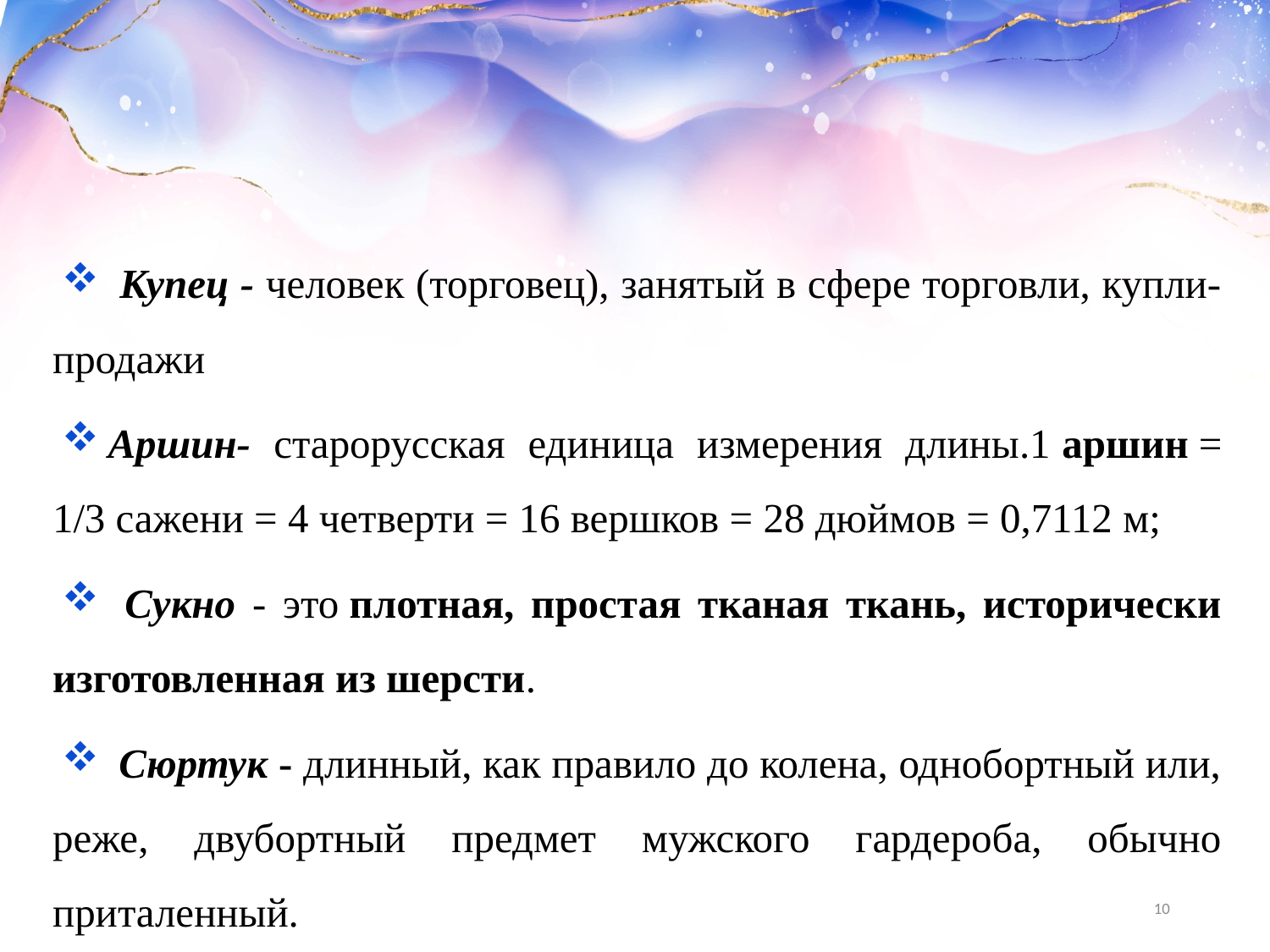

Купец - человек (торговец), занятый в сфере торговли, купли-продажи
Аршин- старорусская единица измерения длины.1 аршин = 1/3 сажени = 4 четверти = 16 вершков = 28 дюймов = 0,7112 м;
 Сукно - это плотная, простая тканая ткань, исторически изготовленная из шерсти.
 Сюртук - длинный, как правило до колена, однобортный или, реже, двубортный предмет мужского гардероба, обычно приталенный.

10